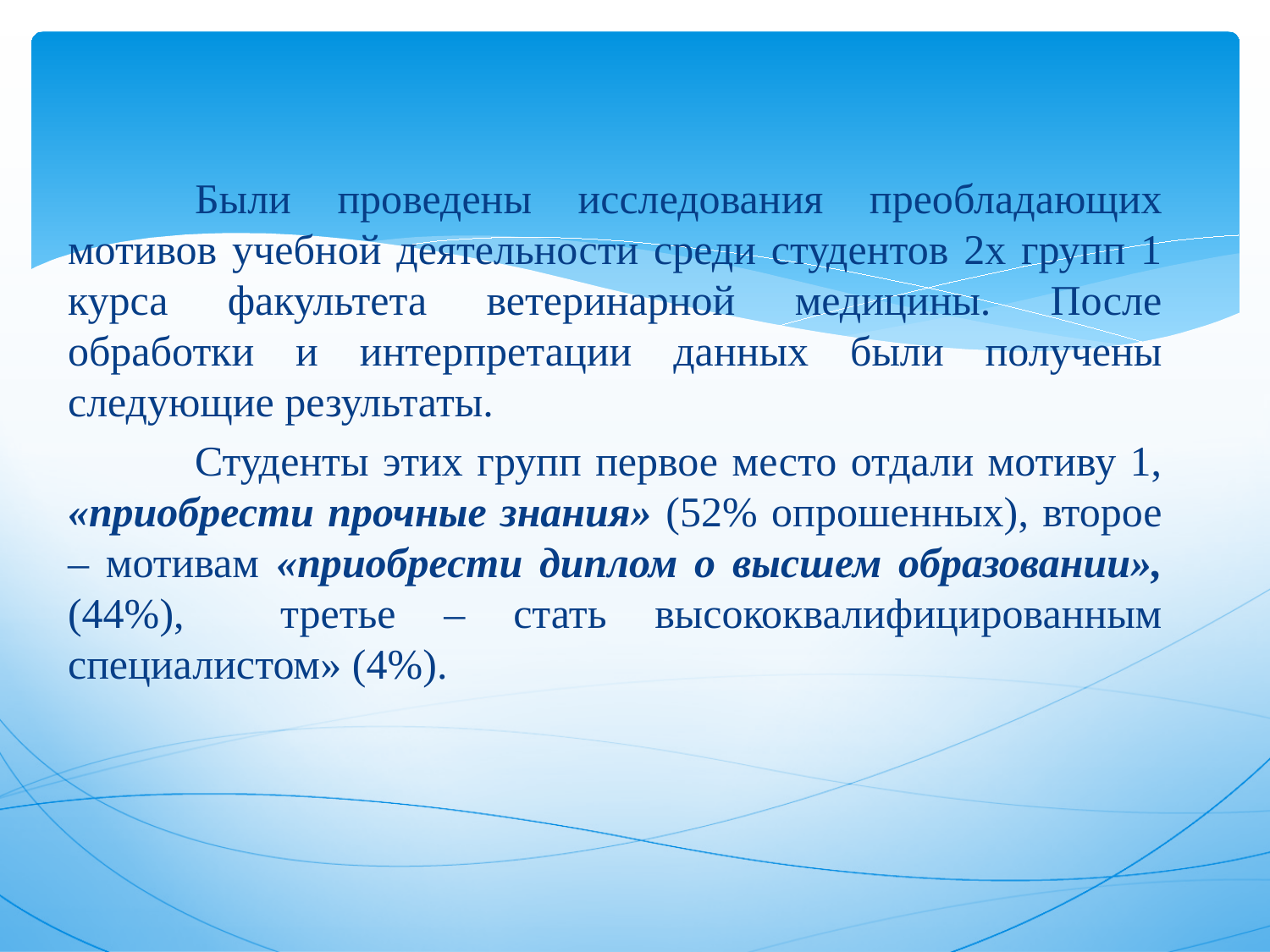

Были проведены исследования преобладающих мотивов учебной деятельности среди студентов 2х групп 1 курса факультета ветеринарной медицины. После обработки и интерпретации данных были получены следующие результаты.
	Студенты этих групп первое место отдали мотиву 1, «приобрести прочные знания» (52% опрошенных), второе – мотивам «приобрести диплом о высшем образовании», (44%),  третье – стать высококвалифицированным специалистом» (4%).